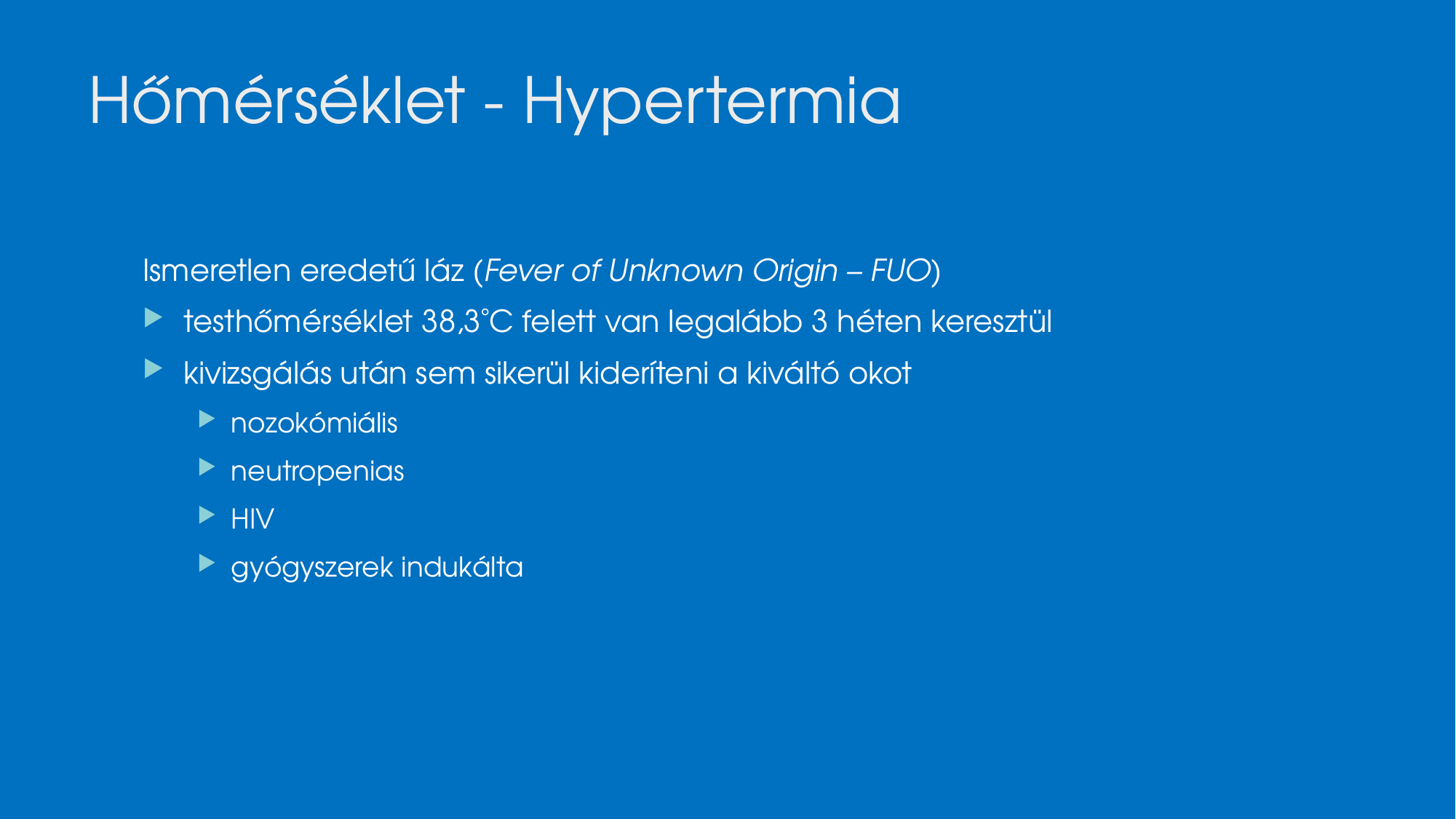

# Hőmérséklet - Hypertermia
Ismeretlen eredetű láz (Fever of Unknown Origin – FUO)
testhőmérséklet 38,3°C felett van legalább 3 héten keresztül
kivizsgálás után sem sikerül kideríteni a kiváltó okot
nozokómiális
neutropenias
HIV
gyógyszerek indukálta